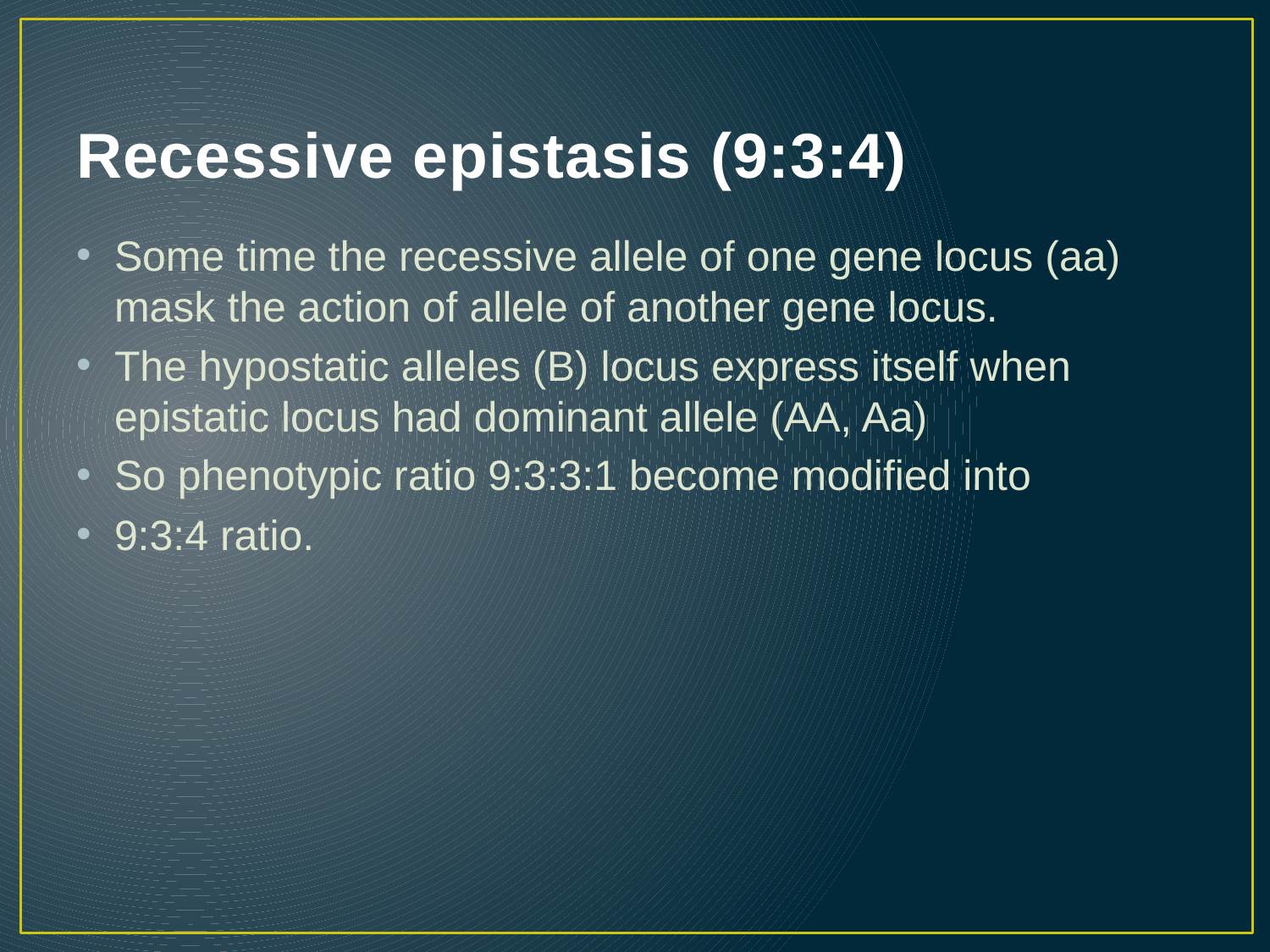

# Recessive epistasis (9:3:4)
Some time the recessive allele of one gene locus (aa) mask the action of allele of another gene locus.
The hypostatic alleles (B) locus express itself when epistatic locus had dominant allele (AA, Aa)
So phenotypic ratio 9:3:3:1 become modified into
9:3:4 ratio.